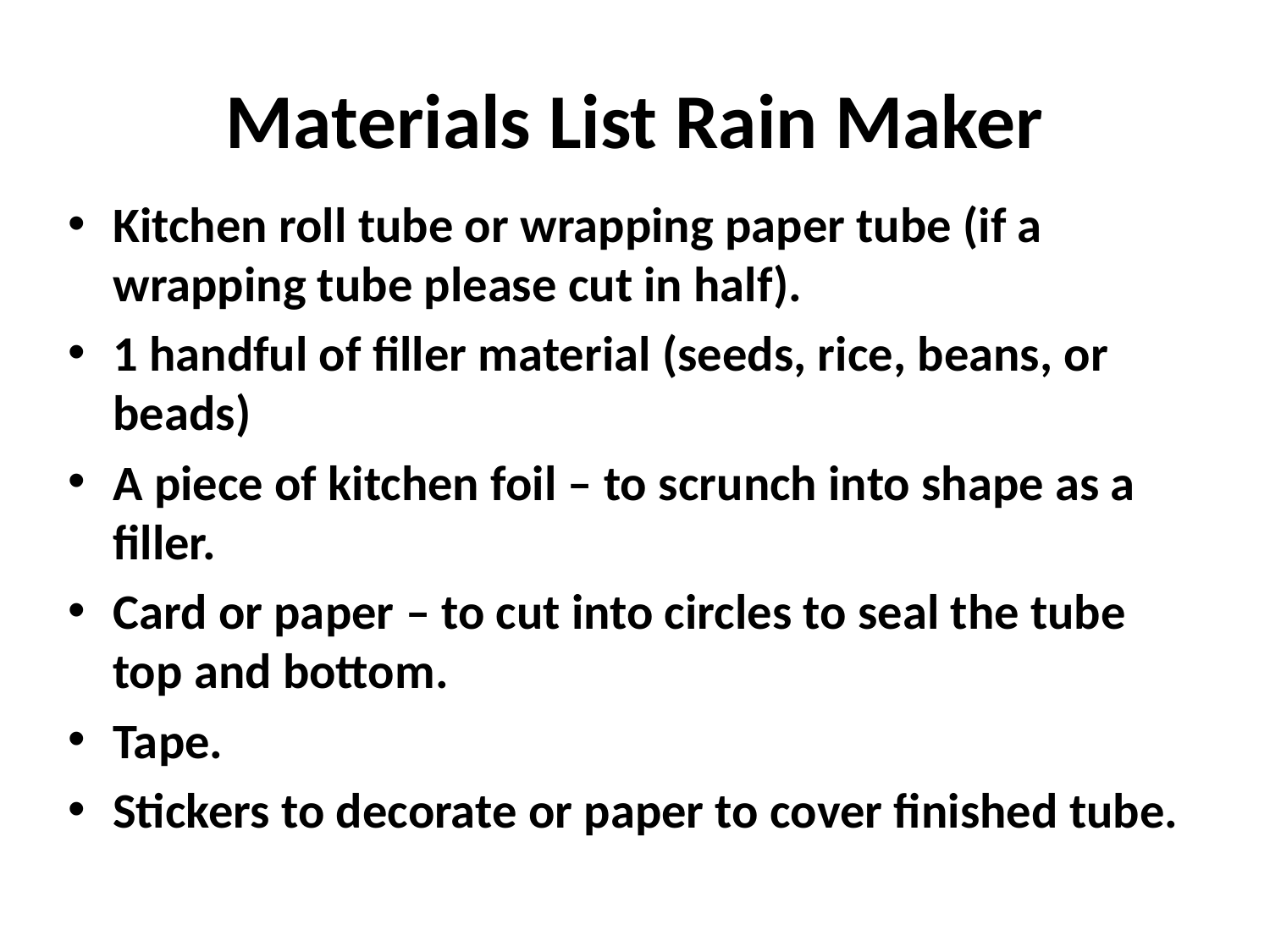

# Materials List Rain Maker
Kitchen roll tube or wrapping paper tube (if a wrapping tube please cut in half).
1 handful of filler material (seeds, rice, beans, or beads)
A piece of kitchen foil – to scrunch into shape as a filler.
Card or paper – to cut into circles to seal the tube top and bottom.
Tape.
Stickers to decorate or paper to cover finished tube.